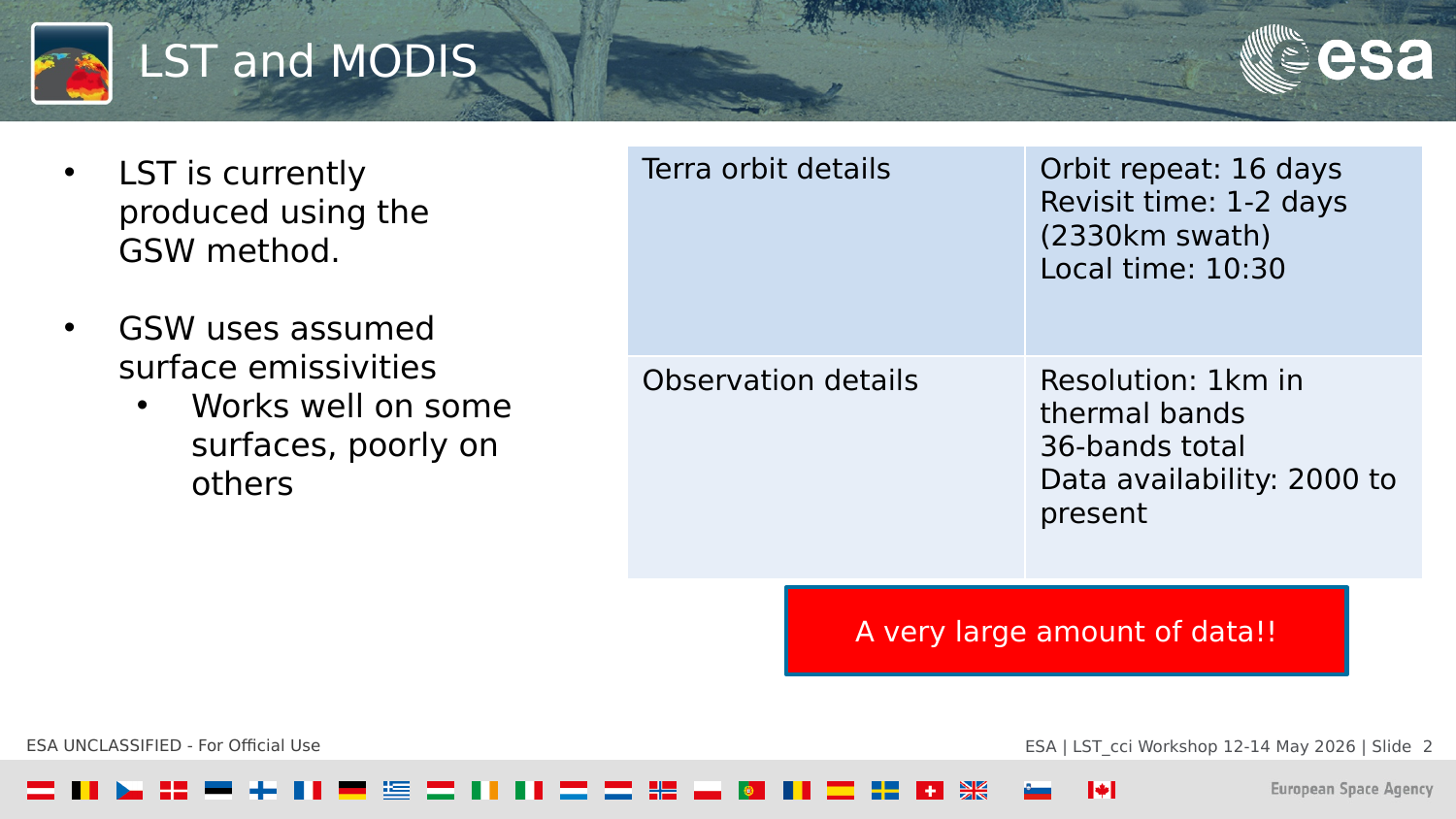

# LST and MODIS
LST is currently produced using the GSW method.

GSW uses assumed surface emissivities
Works well on some surfaces, poorly on others
| Terra orbit details | Orbit repeat: 16 days Revisit time: 1-2 days (2330km swath) Local time: 10:30 |
| --- | --- |
| Observation details | Resolution: 1km in thermal bands 36-bands total Data availability: 2000 to present |
A very large amount of data!!